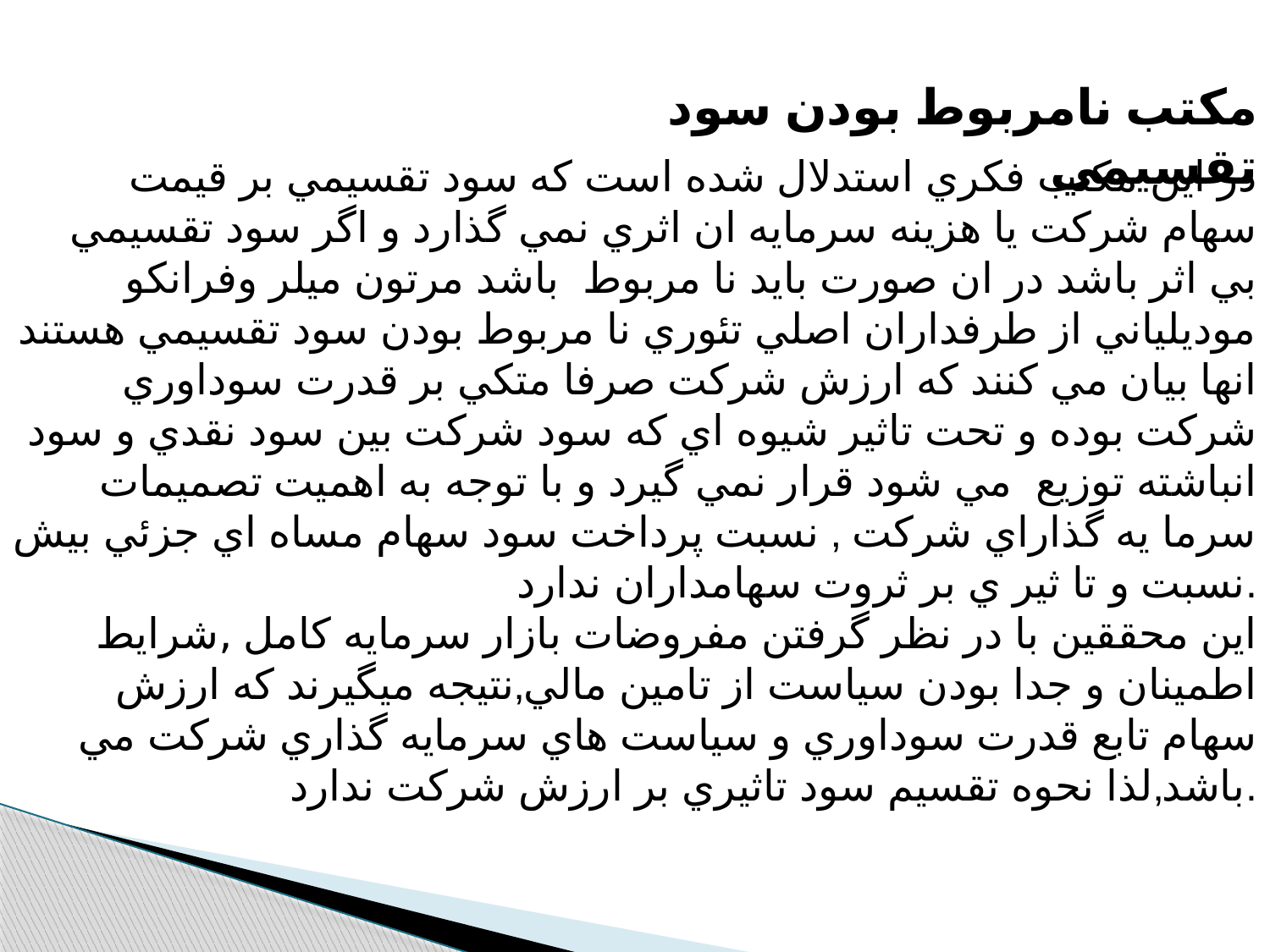

مكتب نامربوط بودن سود تقسيمي
 در اين مكتب فكري استدلال شده است كه سود تقسيمي بر قيمت سهام شركت يا هزينه سرمايه ان اثري نمي گذارد و اگر سود تقسيمي بي اثر باشد در ان صورت بايد نا مربوط  باشد مرتون ميلر وفرانكو موديلياني از طرفداران اصلي تئوري نا مربوط بودن سود تقسيمي هستند انها بيان مي كنند كه ارزش شركت صرفا متكي بر قدرت سوداوري شركت بوده و تحت تاثير شيوه اي كه سود شركت بين سود نقدي و سود انباشته توزيع  مي شود قرار نمي گيرد و با توجه به اهميت تصميمات سرما يه گذاراي شركت ‚ نسبت پرداخت سود سهام مساه اي جزئي بيش نسبت و تا ثير ي بر ثروت سهامداران ندارد.
 اين محققين با در نظر گرفتن مفروضات بازار سرمايه كامل ‚شرايط اطمينان و جدا بودن سياست از تامين مالي‚نتيجه ميگيرند كه ارزش سهام تابع قدرت سوداوري و سياست هاي سرمايه گذاري شركت مي باشد‚لذا نحوه تقسيم سود تاثيري بر ارزش شركت ندارد.